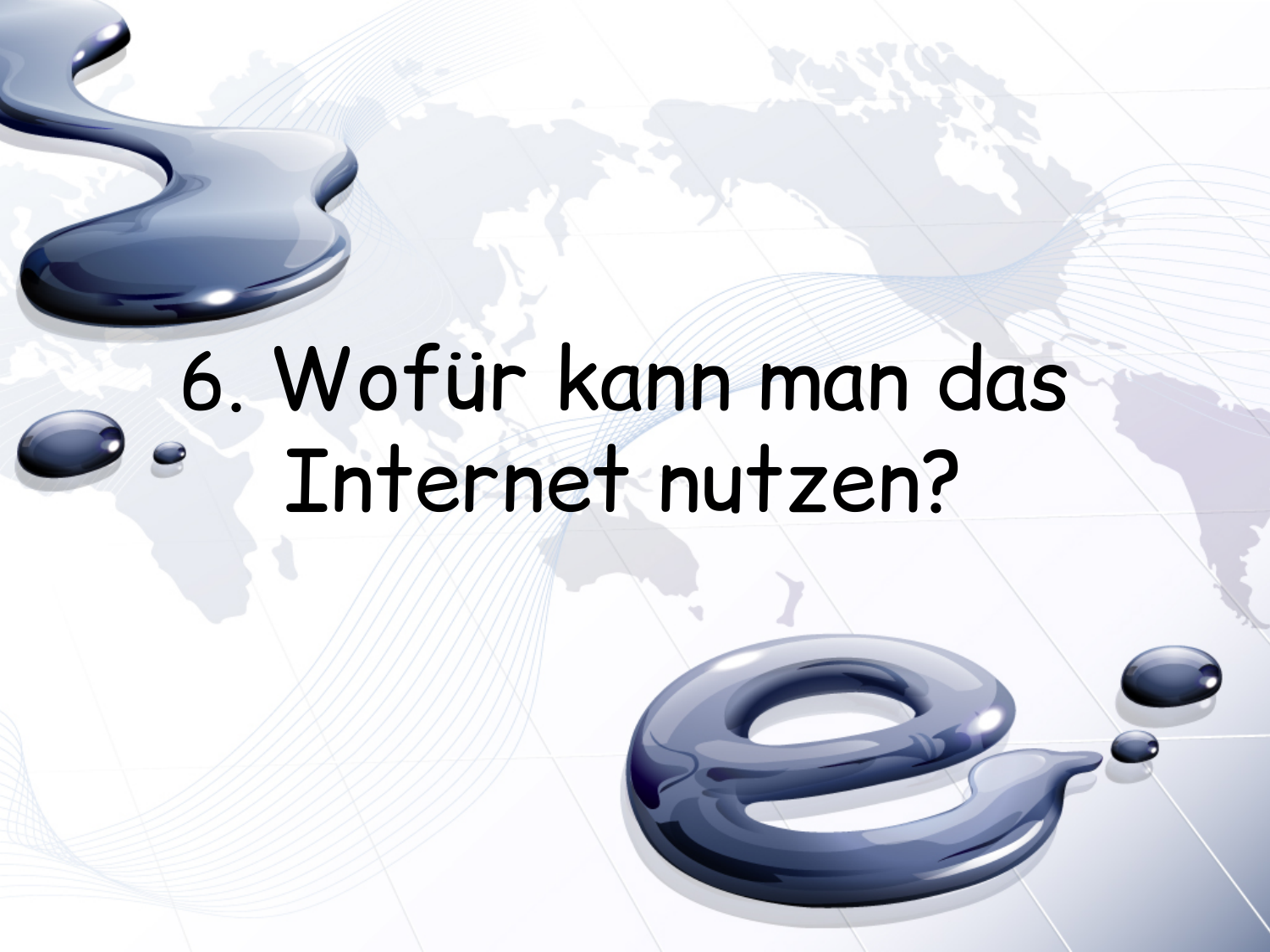

# 6. Wofür kann man das Internet nutzen?